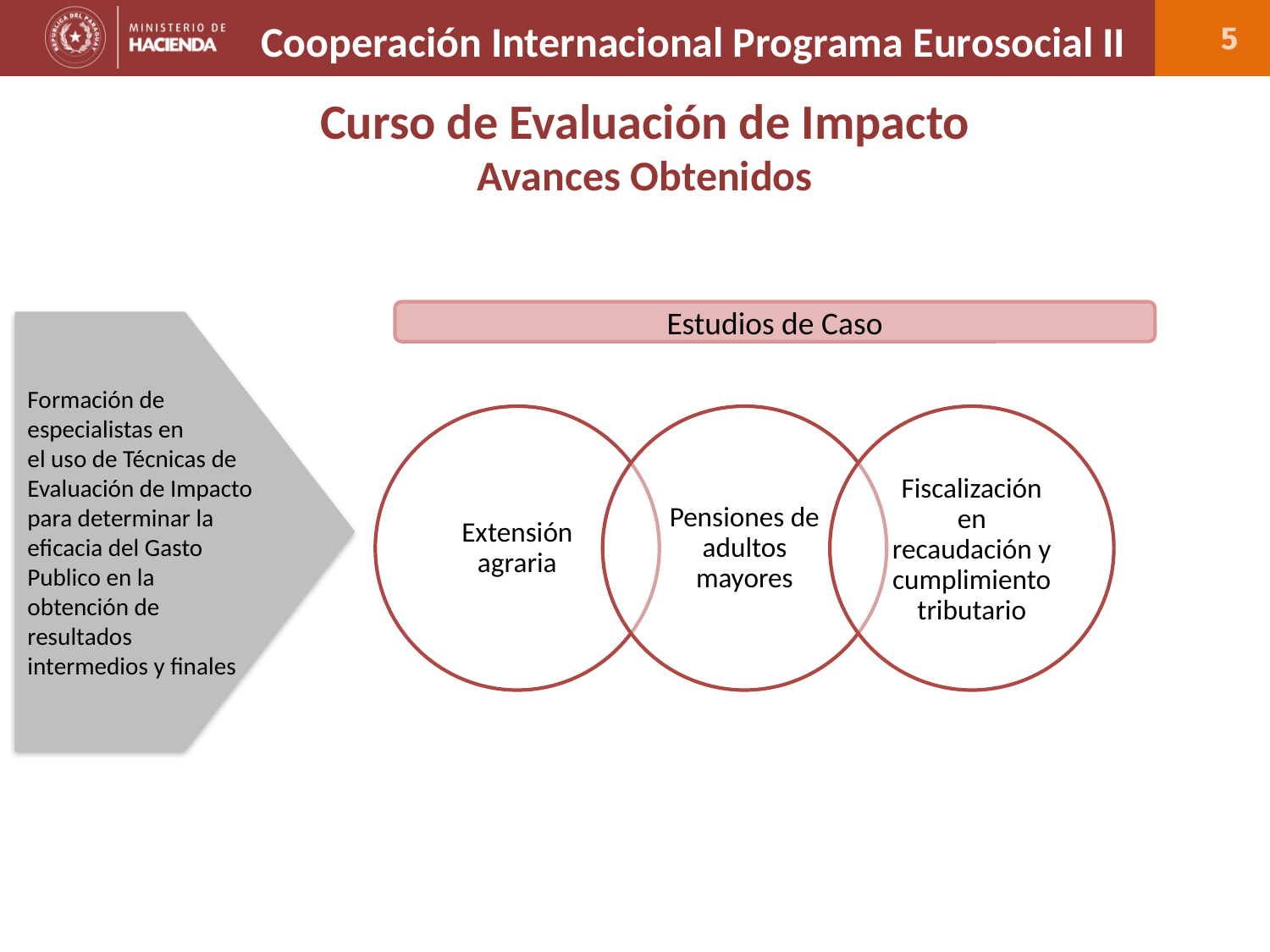

Cooperación Internacional Programa Eurosocial II
5
# Curso de Evaluación de Impacto Avances Obtenidos
Estudios de Caso
Formación de especialistas en
el uso de Técnicas de Evaluación de Impacto para determinar la eficacia del Gasto Publico en la obtención de resultados intermedios y finales
Extensión agraria
Pensiones de adultos mayores

Fiscalización en recaudación y cumplimiento tributario